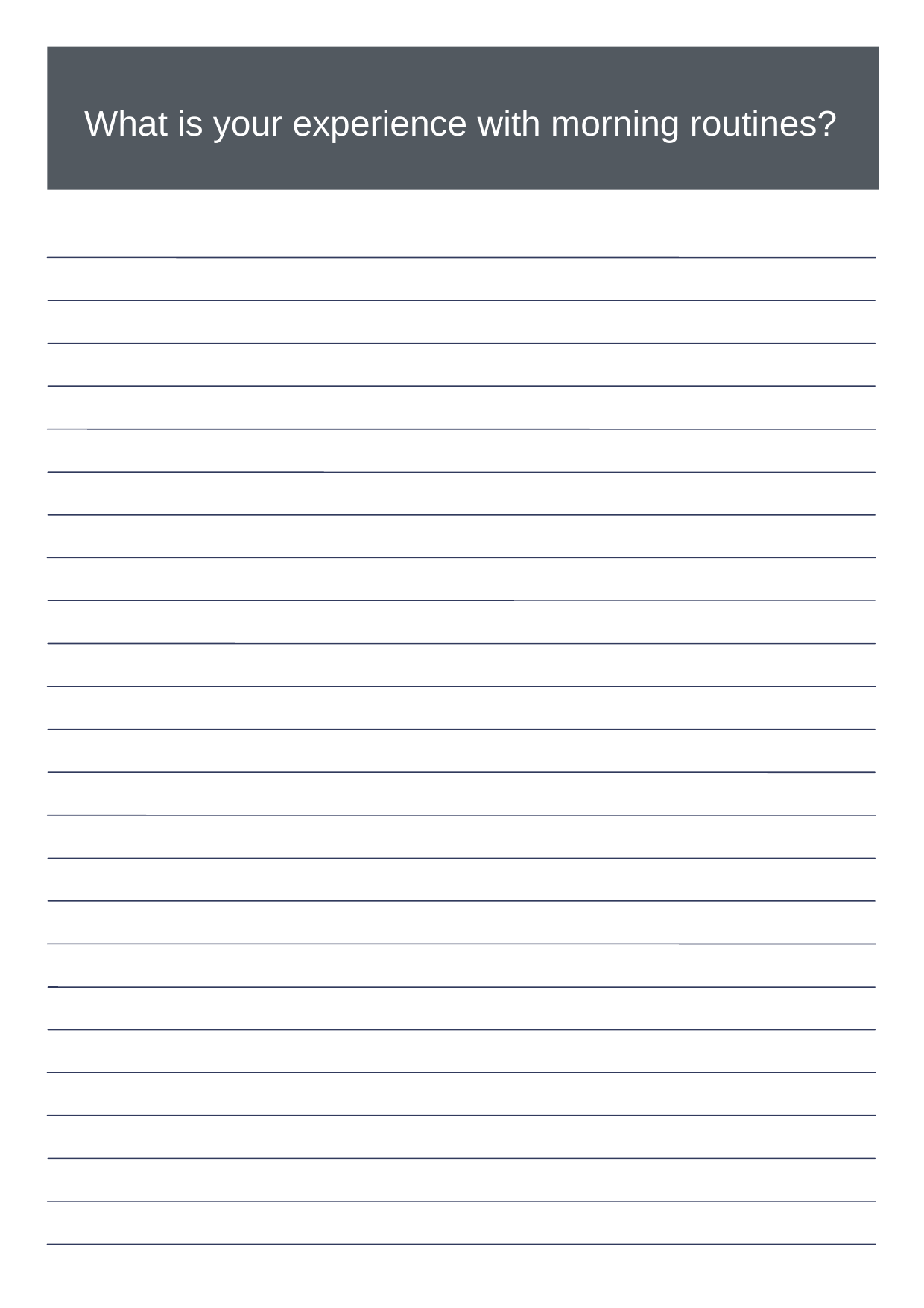

What is your experience with morning routines?